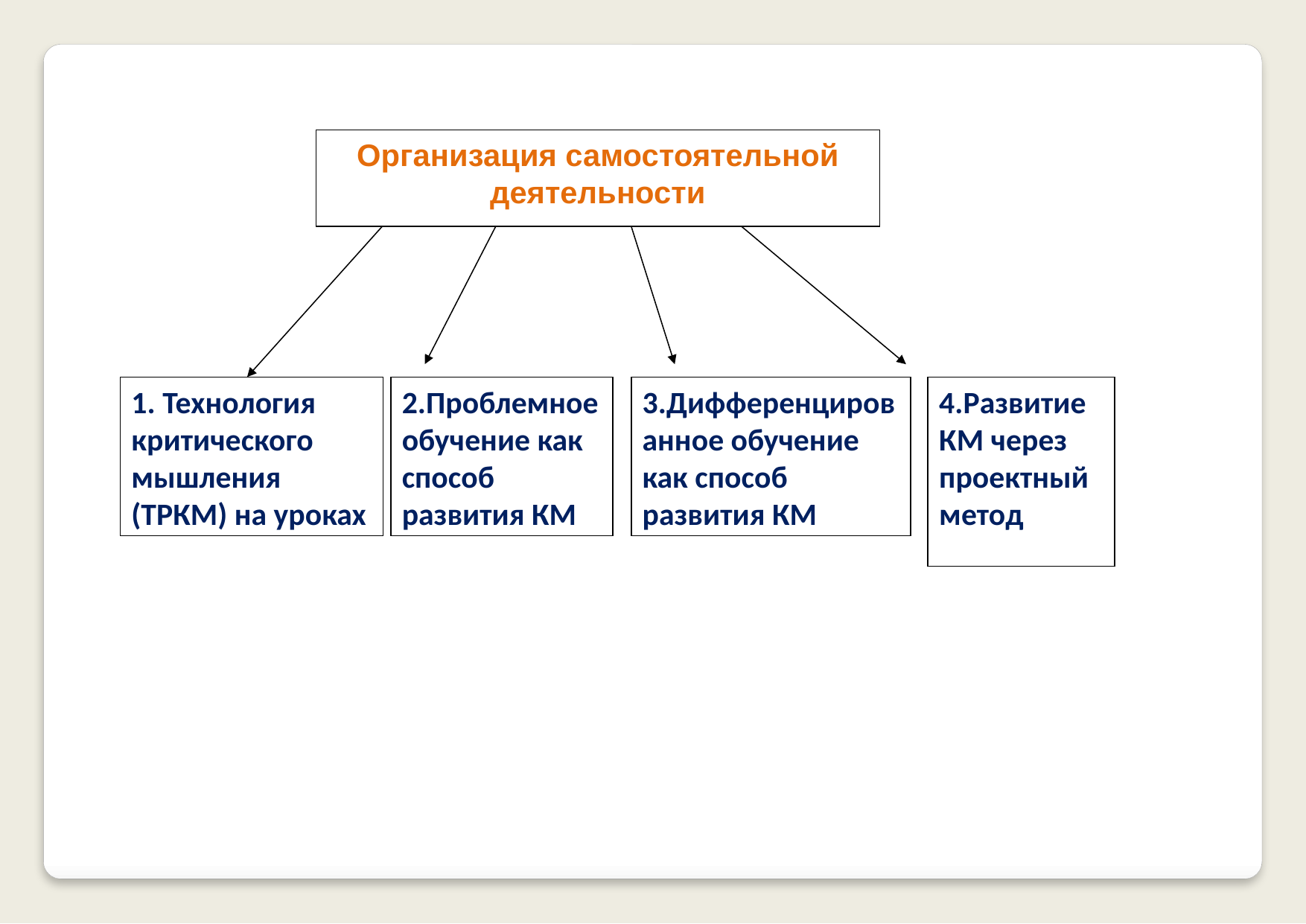

Организация самостоятельной деятельности

1. Технология критического мышления (ТРКМ) на уроках
2.Проблемное обучение как способ развития КМ
3.Дифференцированное обучение как способ развития КМ
4.Развитие КМ через проектный метод